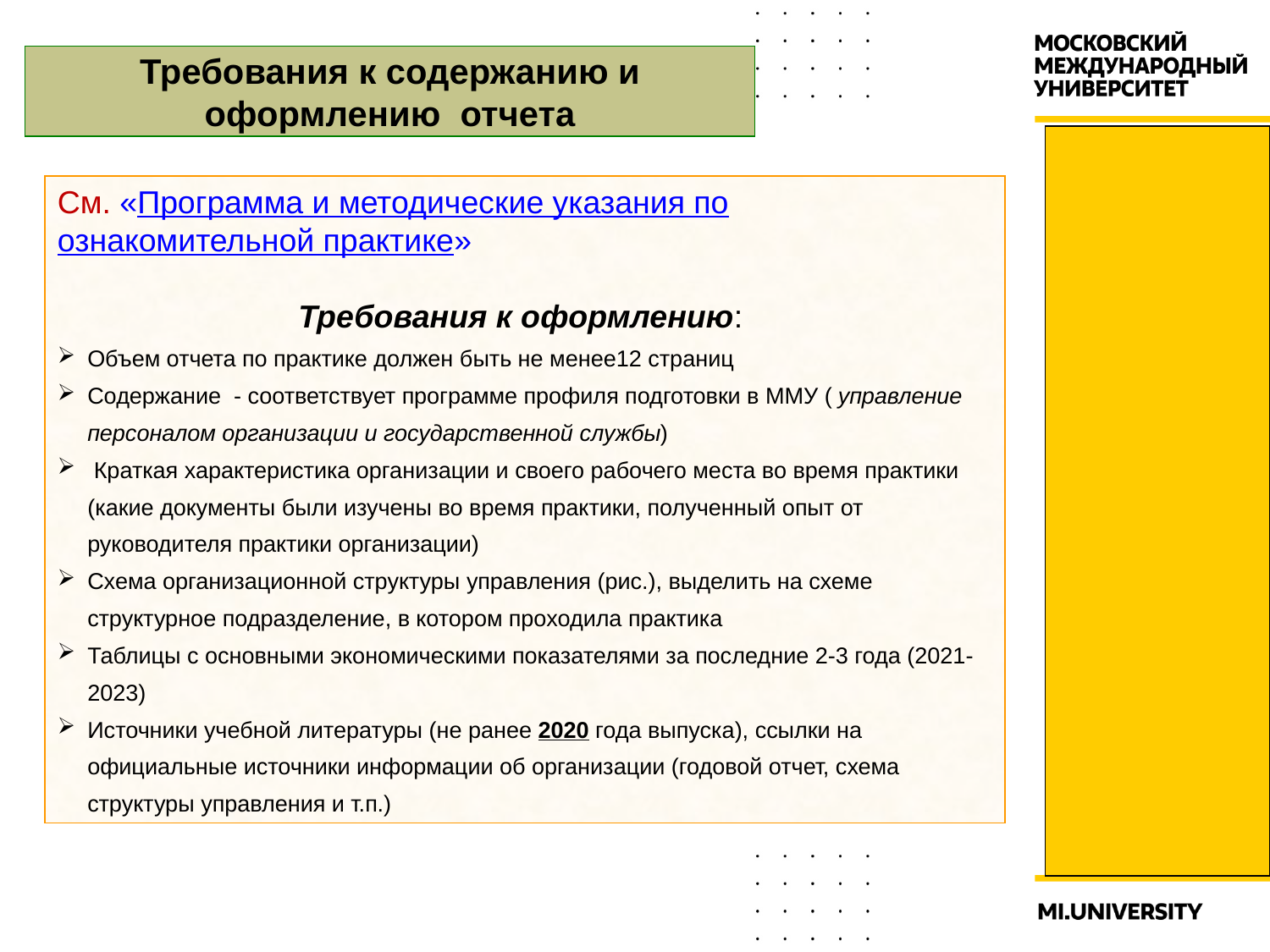

20
Требования к содержанию и оформлению  отчета

См. «Программа и методические указания по ознакомительной практике»

Требования к оформлению:
Объем отчета по практике должен быть не менее12 страниц
Содержание  - соответствует программе профиля подготовки в ММУ ( управление персоналом организации и государственной службы)
 Краткая характеристика организации и своего рабочего места во время практики (какие документы были изучены во время практики, полученный опыт от руководителя практики организации)
Схема организационной структуры управления (рис.), выделить на схеме структурное подразделение, в котором проходила практика
Таблицы с основными экономическими показателями за последние 2-3 года (2021-2023)
Источники учебной литературы (не ранее 2020 года выпуска), ссылки на официальные источники информации об организации (годовой отчет, схема структуры управления и т.п.)